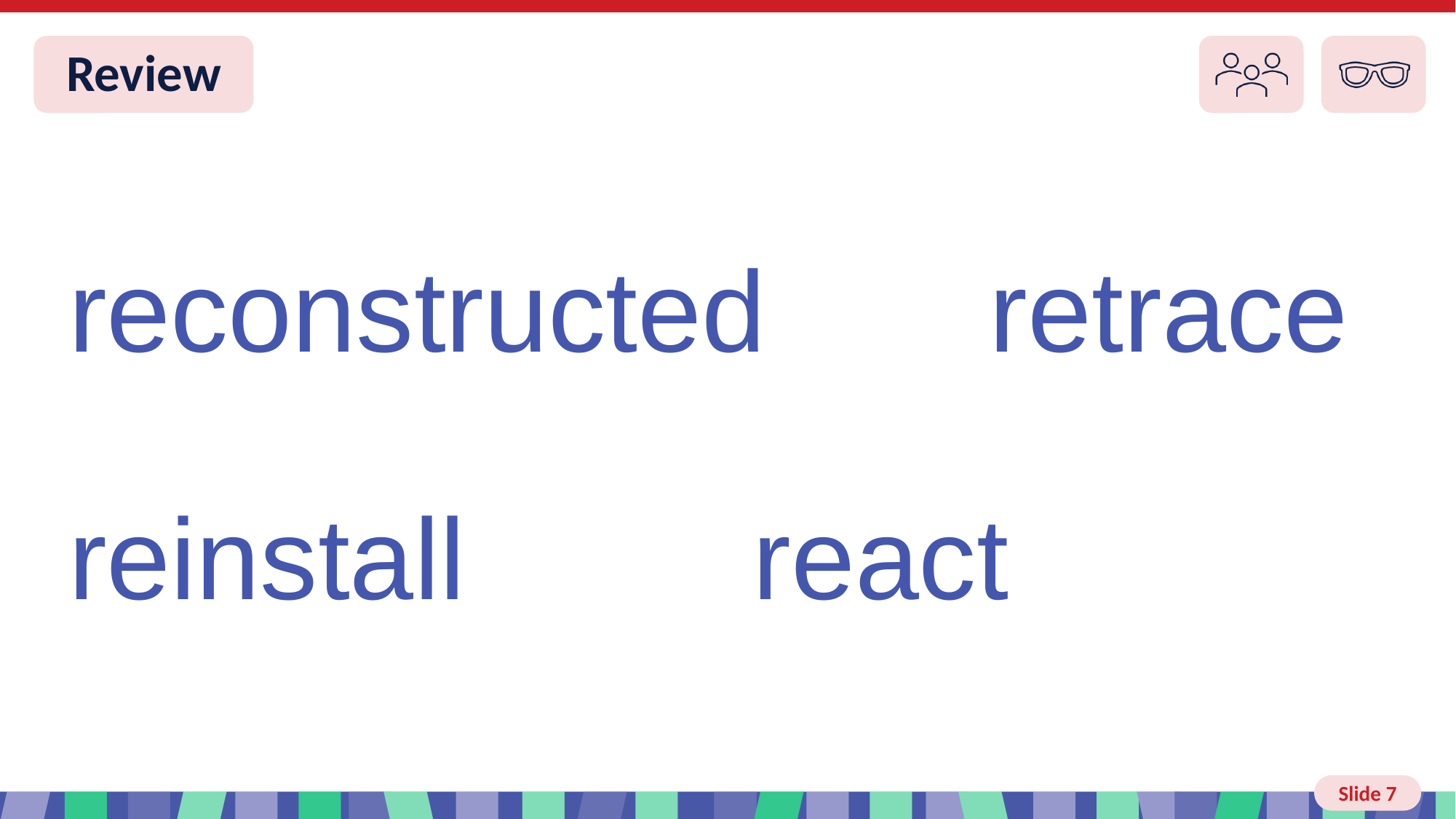

Slide 7 Review You do
reconstructed       retrace
reinstall         react